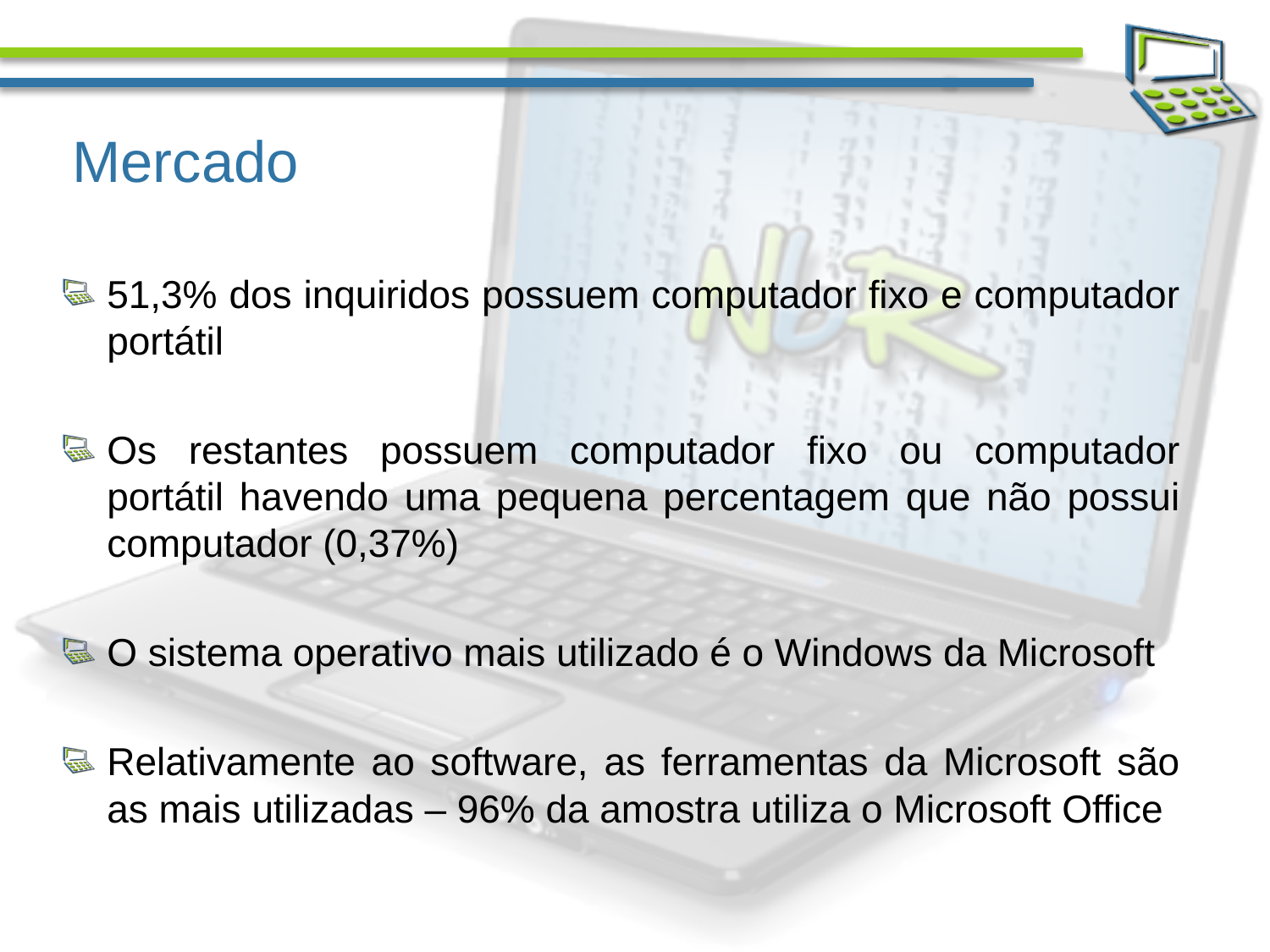

# Mercado

51,3% dos inquiridos possuem computador fixo e computador portátil

Os restantes possuem computador fixo ou computador portátil havendo uma pequena percentagem que não possui computador (0,37%)

O sistema operativo mais utilizado é o Windows da Microsoft

Relativamente ao software, as ferramentas da Microsoft são as mais utilizadas – 96% da amostra utiliza o Microsoft Office